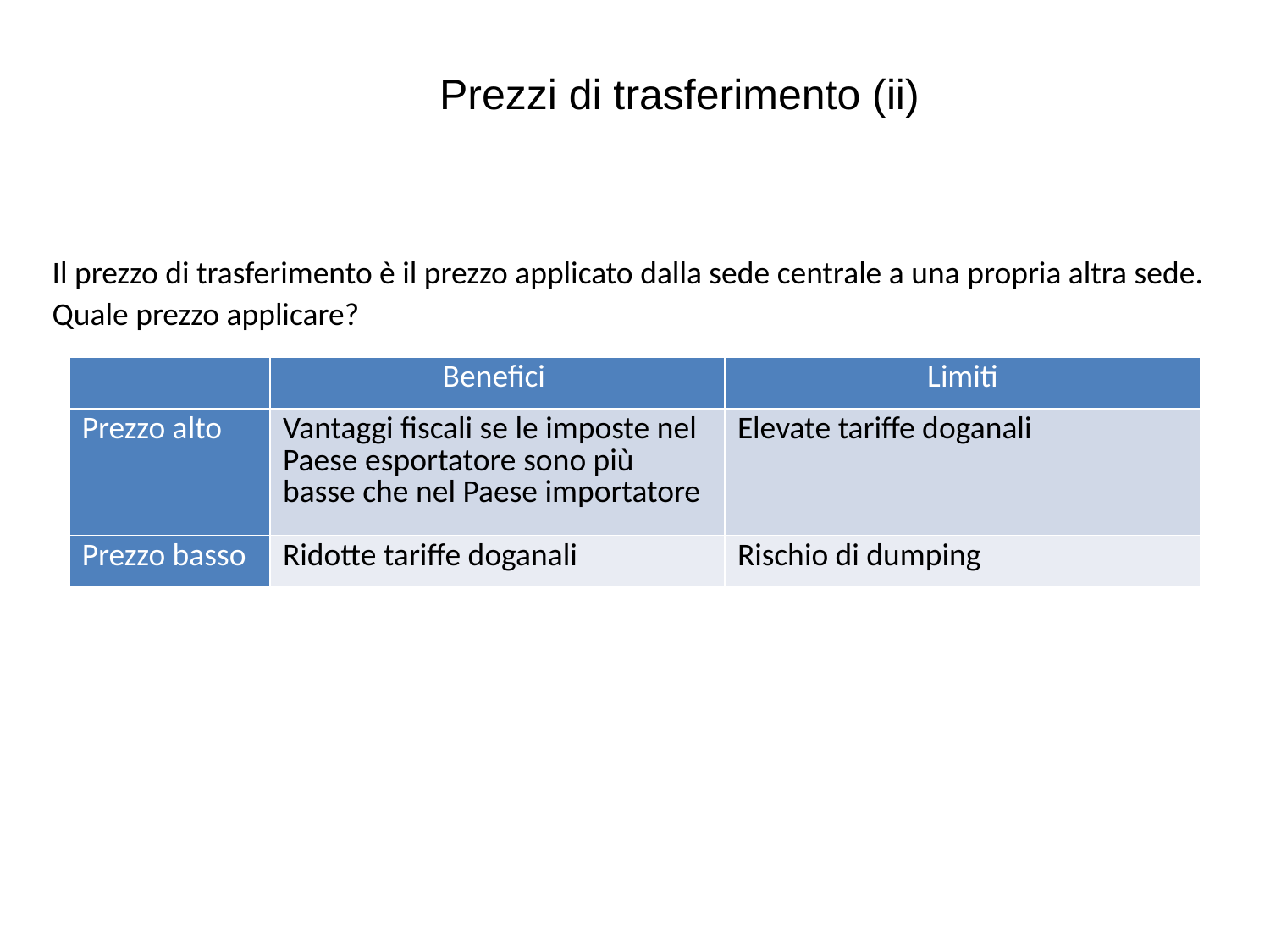

Prezzi di trasferimento (ii)
Il prezzo di trasferimento è il prezzo applicato dalla sede centrale a una propria altra sede.
Quale prezzo applicare?
|  | Benefici | Limiti |
| --- | --- | --- |
| Prezzo alto | Vantaggi fiscali se le imposte nel Paese esportatore sono più basse che nel Paese importatore | Elevate tariffe doganali |
| Prezzo basso | Ridotte tariffe doganali | Rischio di dumping |